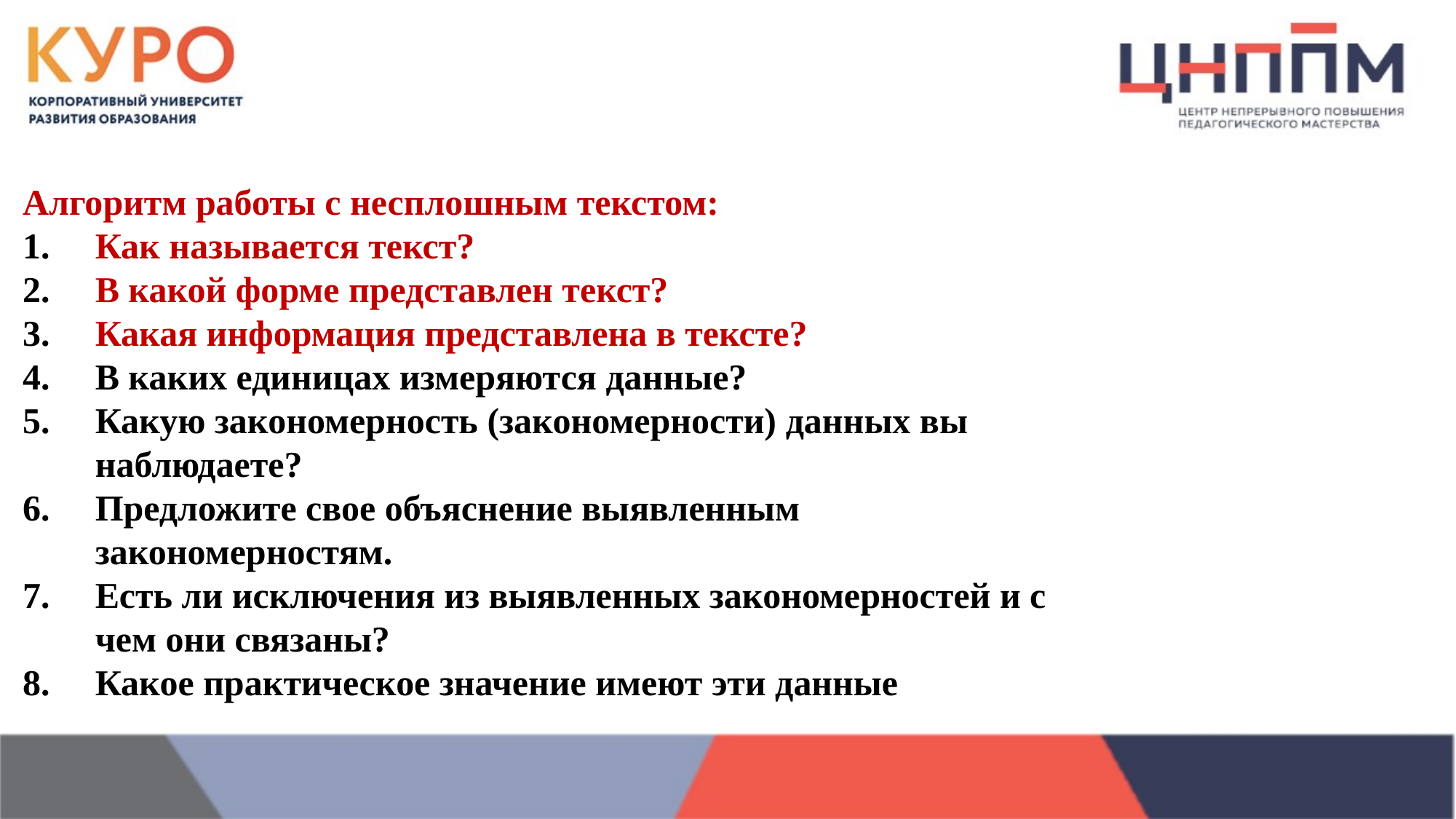

Алгоритм работы с несплошным текстом:
Как называется текст?
В какой форме представлен текст?
Какая информация представлена в тексте?
В каких единицах измеряются данные?
Какую закономерность (закономерности) данных вы наблюдаете?
Предложите свое объяснение выявленным закономерностям.
Есть ли исключения из выявленных закономерностей и с чем они связаны?
Какое практическое значение имеют эти данные